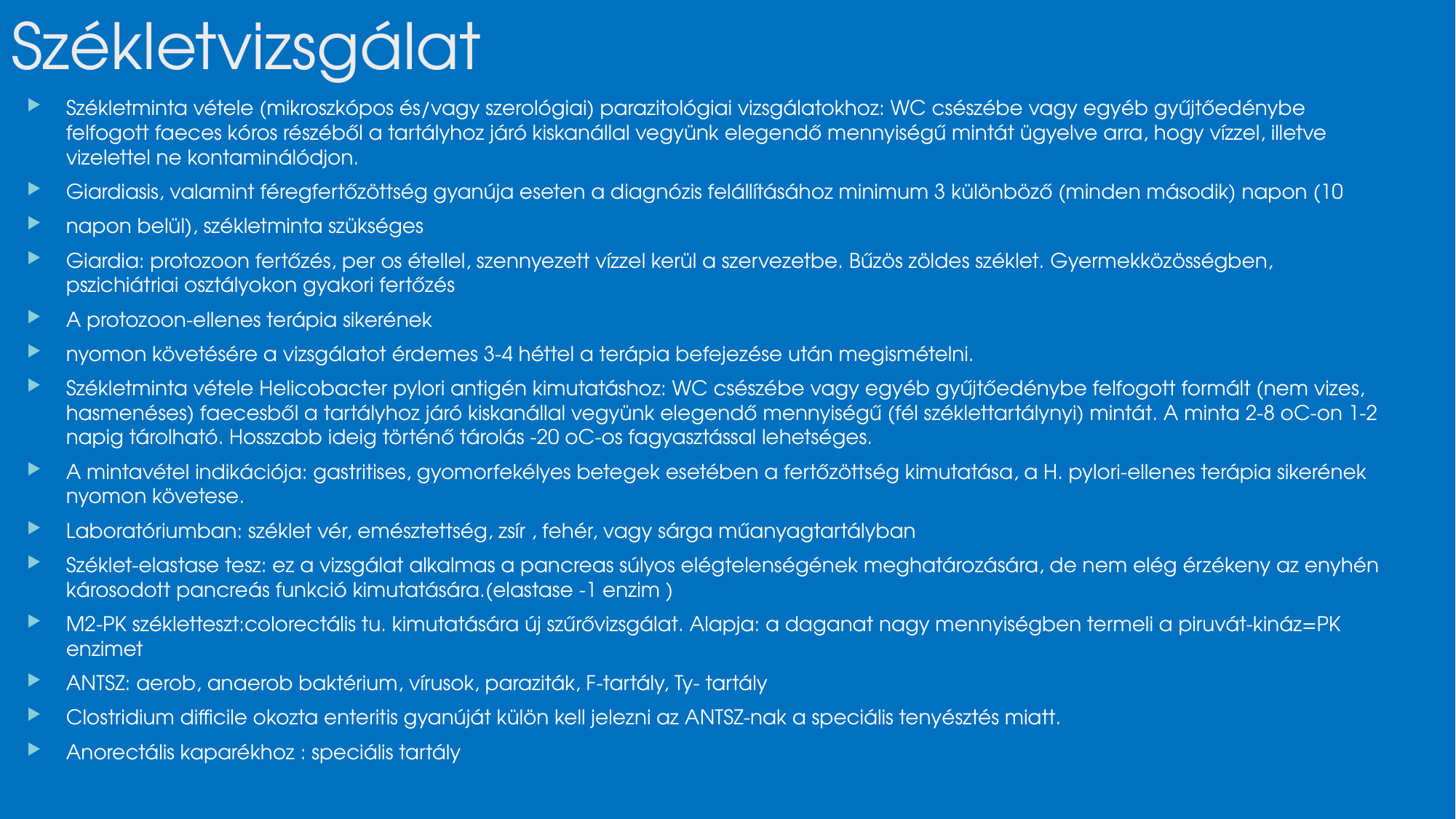

# Székletvizsgálat
Székletminta vétele (mikroszkópos és/vagy szerológiai) parazitológiai vizsgálatokhoz: WC csészébe vagy egyéb gyűjtőedénybe felfogott faeces kóros részéből a tartályhoz járó kiskanállal vegyünk elegendő mennyiségű mintát ügyelve arra, hogy vízzel, illetve vizelettel ne kontaminálódjon.
Giardiasis, valamint féregfertőzöttség gyanúja eseten a diagnózis felállításához minimum 3 különböző (minden második) napon (10
napon belül), székletminta szükséges
Giardia: protozoon fertőzés, per os étellel, szennyezett vízzel kerül a szervezetbe. Bűzös zöldes széklet. Gyermekközösségben, pszichiátriai osztályokon gyakori fertőzés
A protozoon-ellenes terápia sikerének
nyomon követésére a vizsgálatot érdemes 3-4 héttel a terápia befejezése után megismételni.
Székletminta vétele Helicobacter pylori antigén kimutatáshoz: WC csészébe vagy egyéb gyűjtőedénybe felfogott formált (nem vizes, hasmenéses) faecesből a tartályhoz járó kiskanállal vegyünk elegendő mennyiségű (fél széklettartálynyi) mintát. A minta 2-8 oC-on 1-2 napig tárolható. Hosszabb ideig történő tárolás -20 oC-os fagyasztással lehetséges.
A mintavétel indikációja: gastritises, gyomorfekélyes betegek esetében a fertőzöttség kimutatása, a H. pylori-ellenes terápia sikerének nyomon követese.
Laboratóriumban: széklet vér, emésztettség, zsír , fehér, vagy sárga műanyagtartályban
Széklet-elastase tesz: ez a vizsgálat alkalmas a pancreas súlyos elégtelenségének meghatározására, de nem elég érzékeny az enyhén károsodott pancreás funkció kimutatására.(elastase -1 enzim )
M2-PK székletteszt:colorectális tu. kimutatására új szűrővizsgálat. Alapja: a daganat nagy mennyiségben termeli a piruvát-kináz=PK enzimet
ANTSZ: aerob, anaerob baktérium, vírusok, paraziták, F-tartály, Ty- tartály
Clostridium difficile okozta enteritis gyanúját külön kell jelezni az ANTSZ-nak a speciális tenyésztés miatt.
Anorectális kaparékhoz : speciális tartály